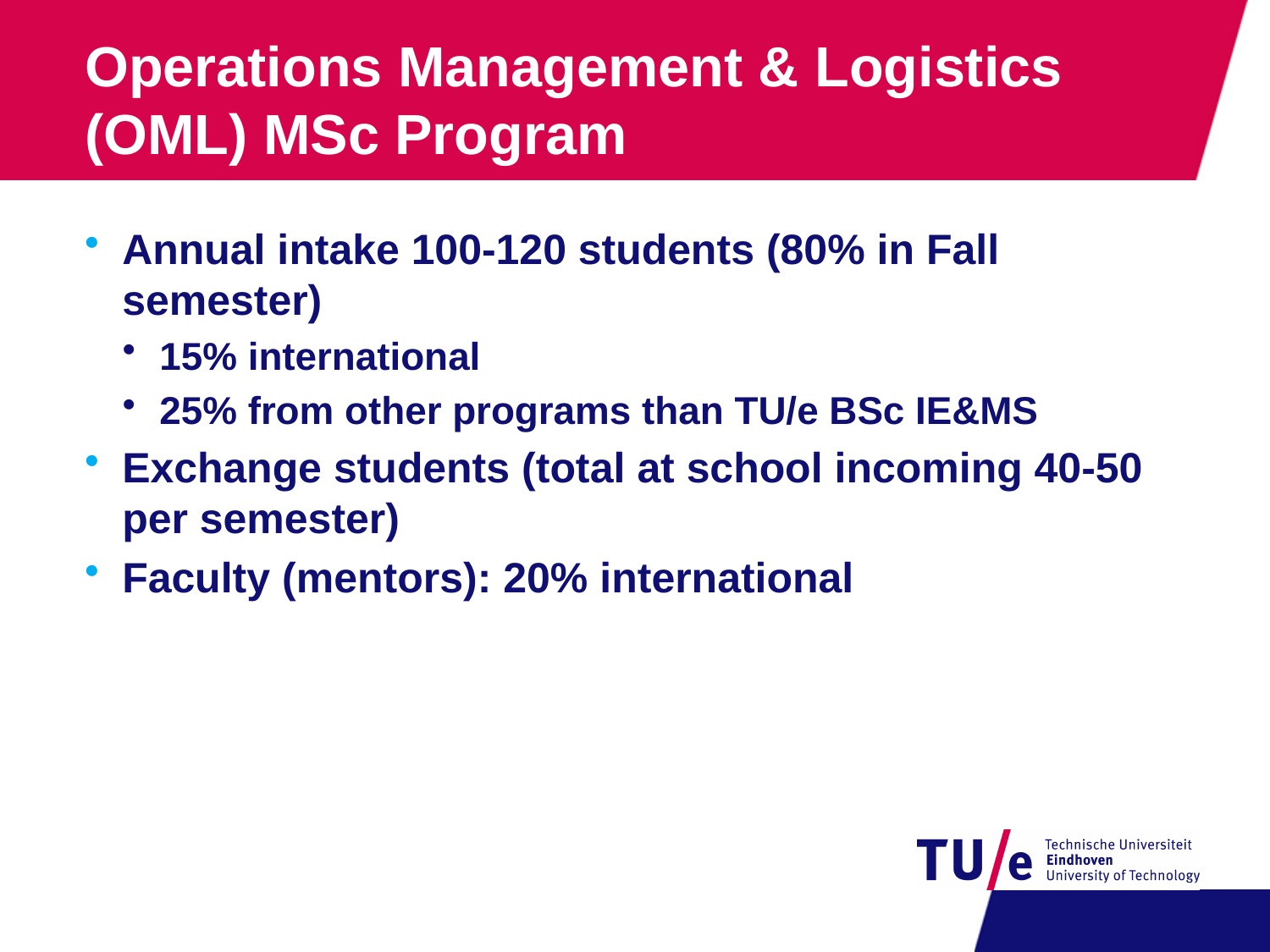

# Operations Management & Logistics (OML) MSc Program
Annual intake 100-120 students (80% in Fall semester)
15% international
25% from other programs than TU/e BSc IE&MS
Exchange students (total at school incoming 40-50 per semester)
Faculty (mentors): 20% international